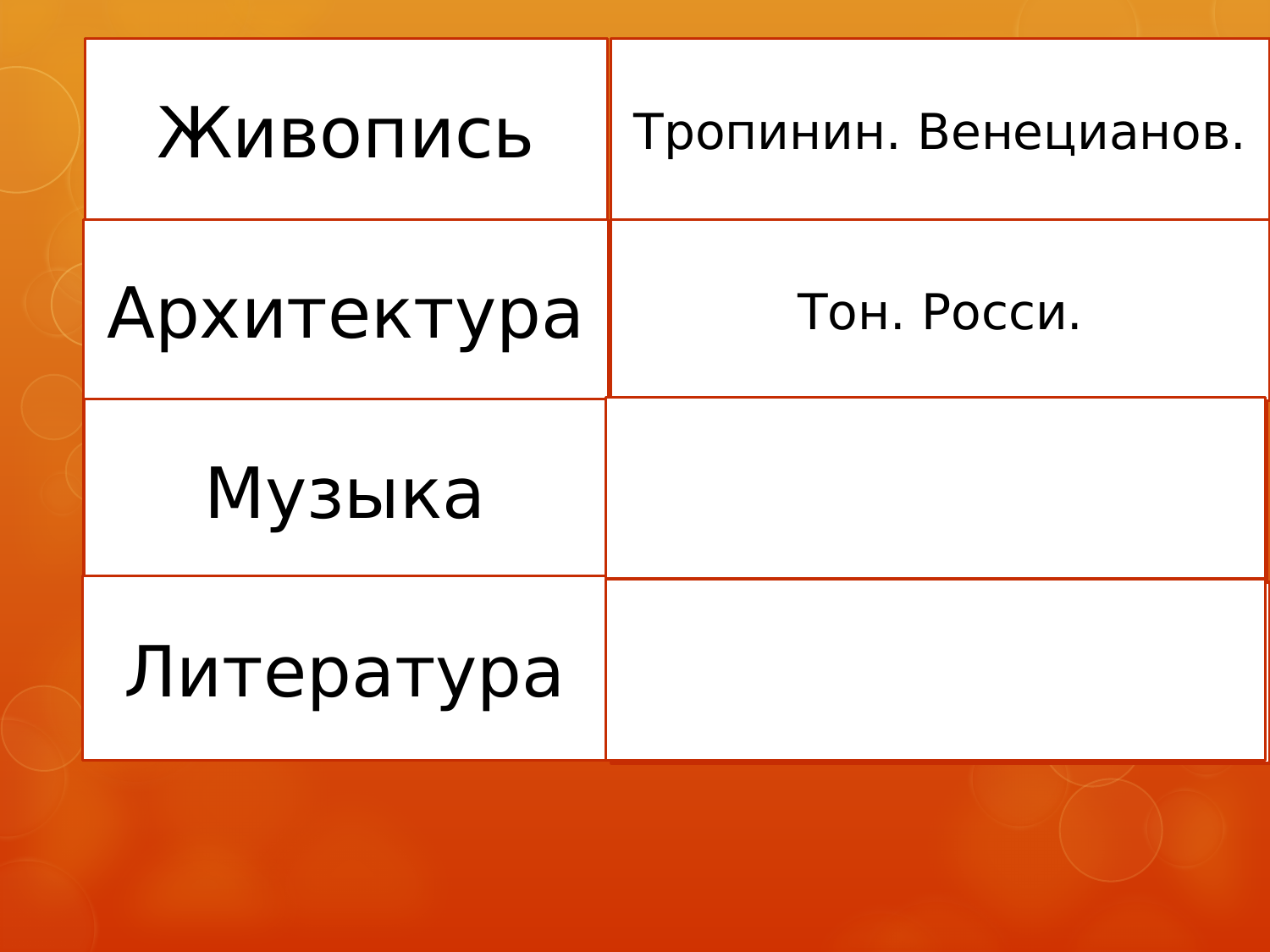

Живопись
Тропинин. Венецианов.
#

Архитектура

Тон. Росси.

Музыка
Глинка.

Литература

Шубин. Фальконе.